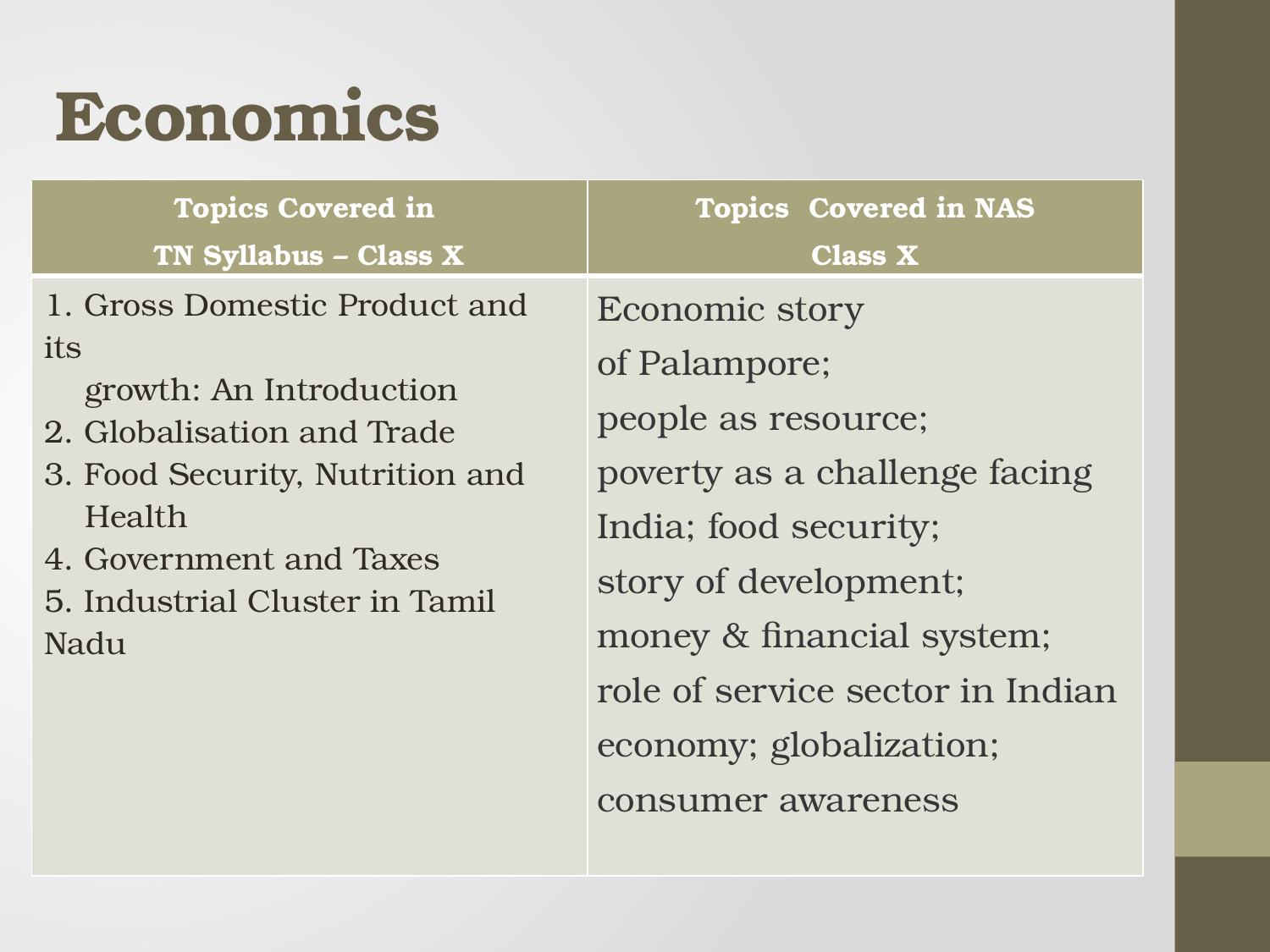

# Economics
| Topics Covered in TN Syllabus – Class X | Topics Covered in NAS Class X |
| --- | --- |
| 1. Gross Domestic Product and its growth: An Introduction 2. Globalisation and Trade 3. Food Security, Nutrition and Health 4. Government and Taxes 5. Industrial Cluster in Tamil Nadu | Economic story of Palampore; people as resource; poverty as a challenge facing India; food security; story of development; money & financial system; role of service sector in Indian economy; globalization; consumer awareness |